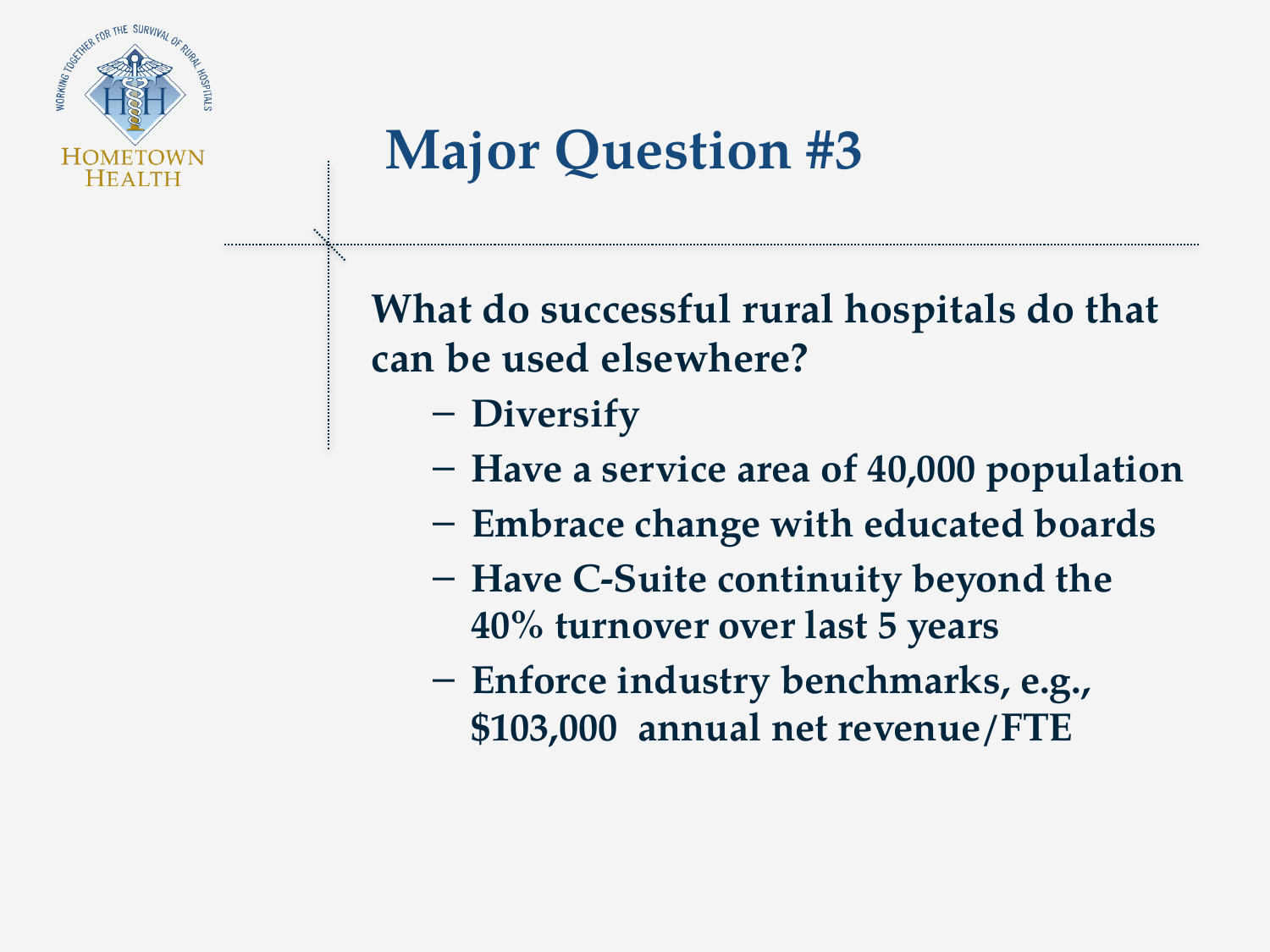

Major Question #3
What do successful rural hospitals do that can be used elsewhere?
Diversify
Have a service area of 40,000 population
Embrace change with educated boards
Have C-Suite continuity beyond the 40% turnover over last 5 years
Enforce industry benchmarks, e.g., $103,000  annual net revenue/FTE